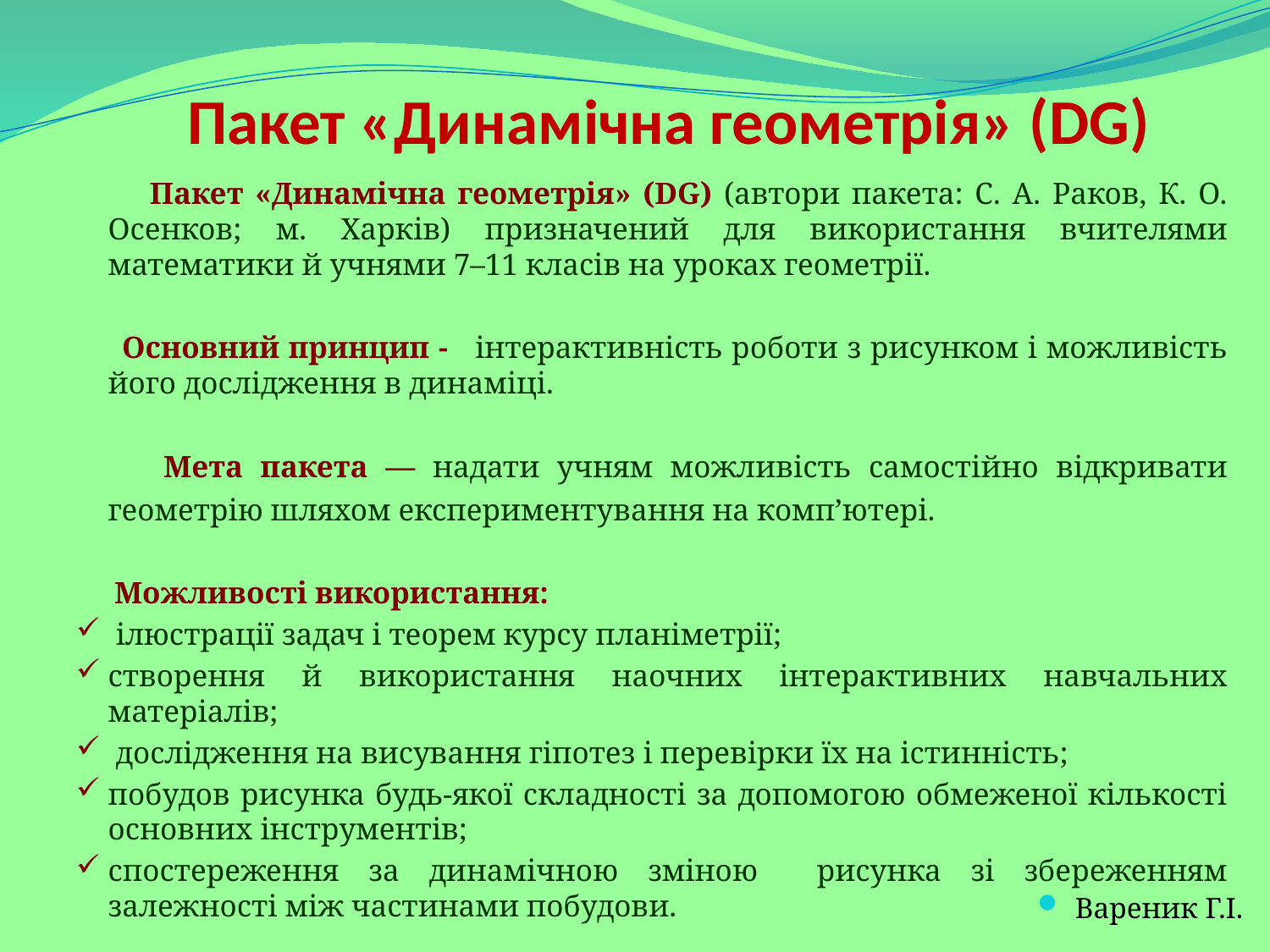

# Пакет «Динамiчна геометрiя» (DG)
         Пакет «Динамiчна геометрiя» (DG) (автори пакета: С. А. Раков, К. О. Осенков; м. Харкiв) призначений для використання вчителями математики й учнями 7–11 класiв на уроках геометрiї.

     Основний принцип -   iнтерактивнiсть роботи з рисунком i можливiсть його дослiдження в динамiцi.

     Мета пакета — надати учням можливiсть самостiйно вiдкривати геометрiю шляхом експериментування на комп’ютерi.

     Можливості використання:
 iлюстрацiї задач i теорем курсу планiметрiї;
створення й використання наочних iнтерактивних навчальних матерiалiв;
 дослiдження на висування гiпотез i перевiрки їх на iстиннiсть;
побудов рисунка будь-якої складностi за допомогою обмеженої кiлькостi основних iнструментiв;
спостереження за динамiчною змiною  рисунка зі збереженням залежності мiж частинами побудови.

Вареник Г.І.